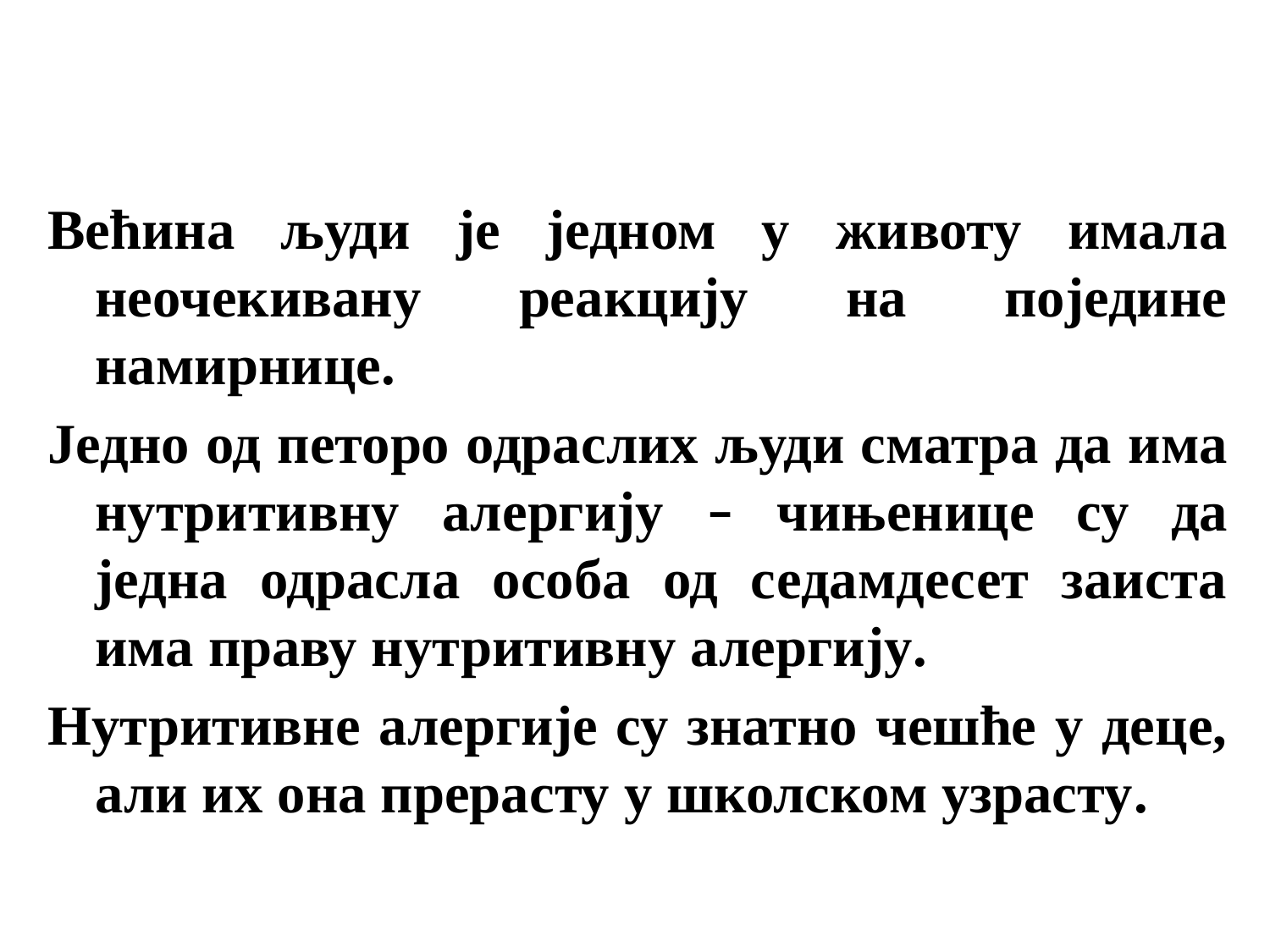

Већина људи је једном у животу имала неочекивану реакцију на поједине намирнице.
Једно од петоро одраслих људи сматра да има нутритивну алергију – чињенице су да једна одрасла особа од седамдесет заиста има праву нутритивну алергију.
Нутритивне алергије су знатно чешће у деце, али их она прерасту у школском узрасту.